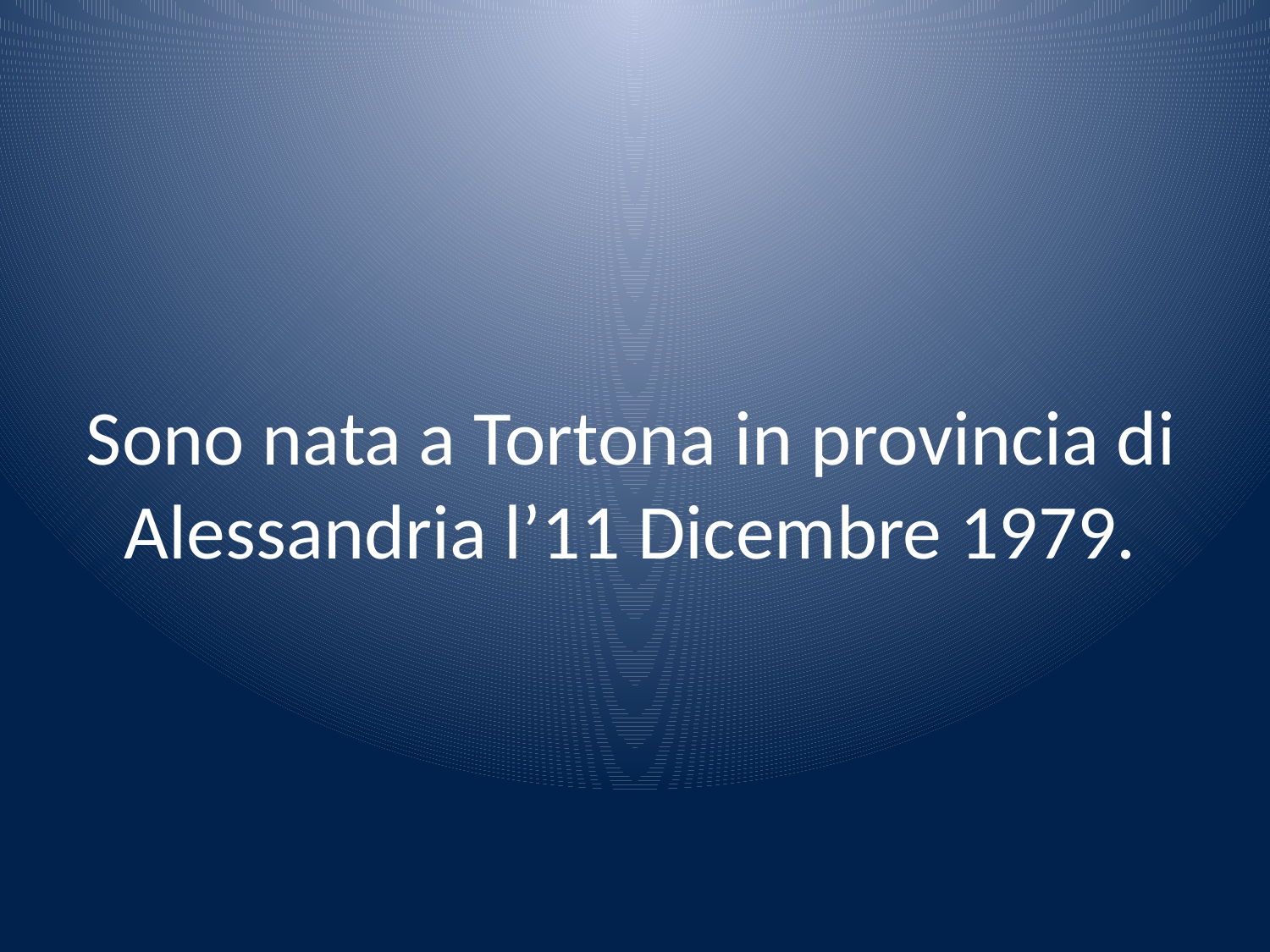

# Sono nata a Tortona in provincia di Alessandria l’11 Dicembre 1979.